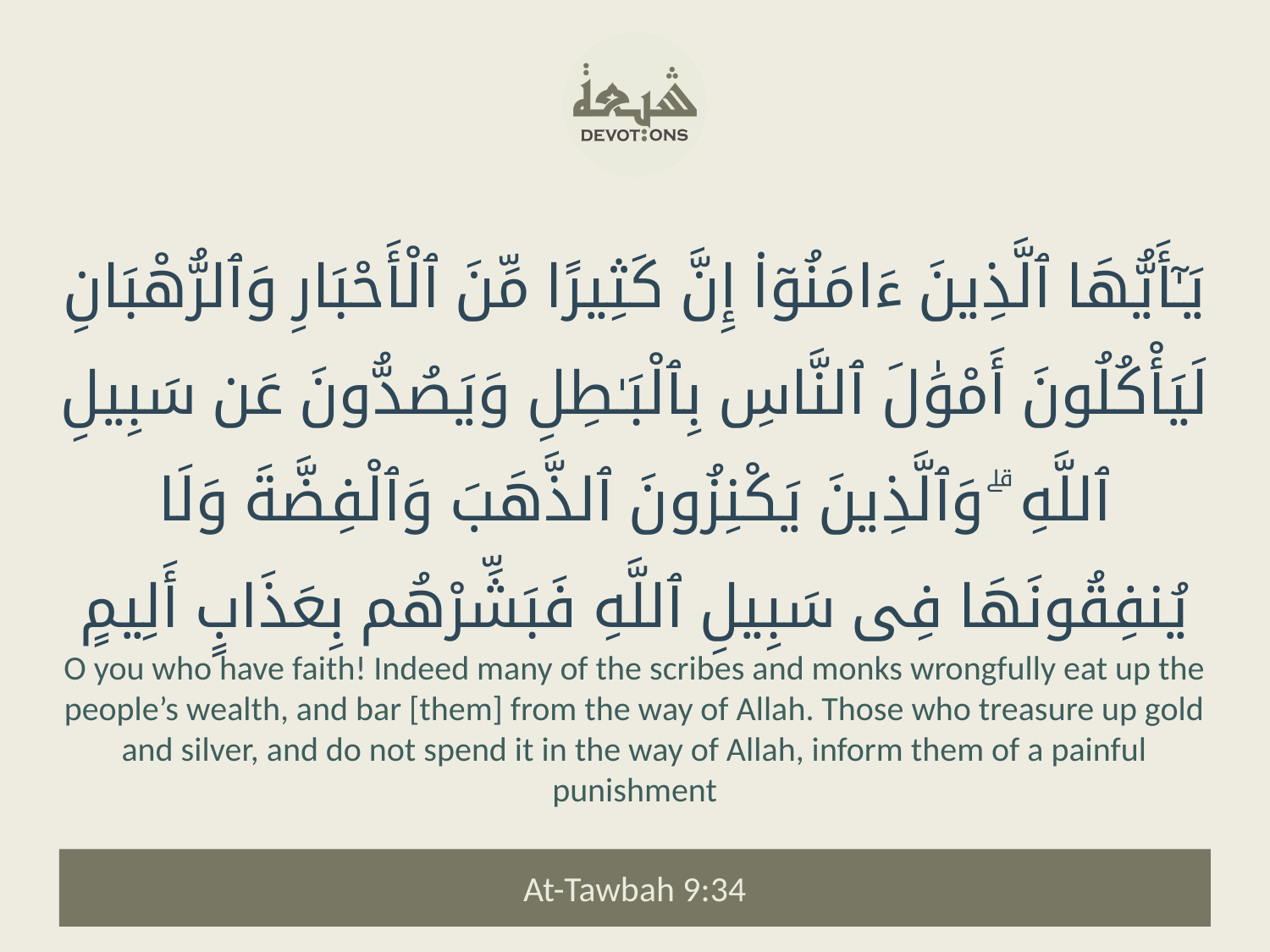

يَـٰٓأَيُّهَا ٱلَّذِينَ ءَامَنُوٓا۟ إِنَّ كَثِيرًا مِّنَ ٱلْأَحْبَارِ وَٱلرُّهْبَانِ لَيَأْكُلُونَ أَمْوَٰلَ ٱلنَّاسِ بِٱلْبَـٰطِلِ وَيَصُدُّونَ عَن سَبِيلِ ٱللَّهِ ۗ وَٱلَّذِينَ يَكْنِزُونَ ٱلذَّهَبَ وَٱلْفِضَّةَ وَلَا يُنفِقُونَهَا فِى سَبِيلِ ٱللَّهِ فَبَشِّرْهُم بِعَذَابٍ أَلِيمٍ
O you who have faith! Indeed many of the scribes and monks wrongfully eat up the people’s wealth, and bar [them] from the way of Allah. Those who treasure up gold and silver, and do not spend it in the way of Allah, inform them of a painful punishment
At-Tawbah 9:34